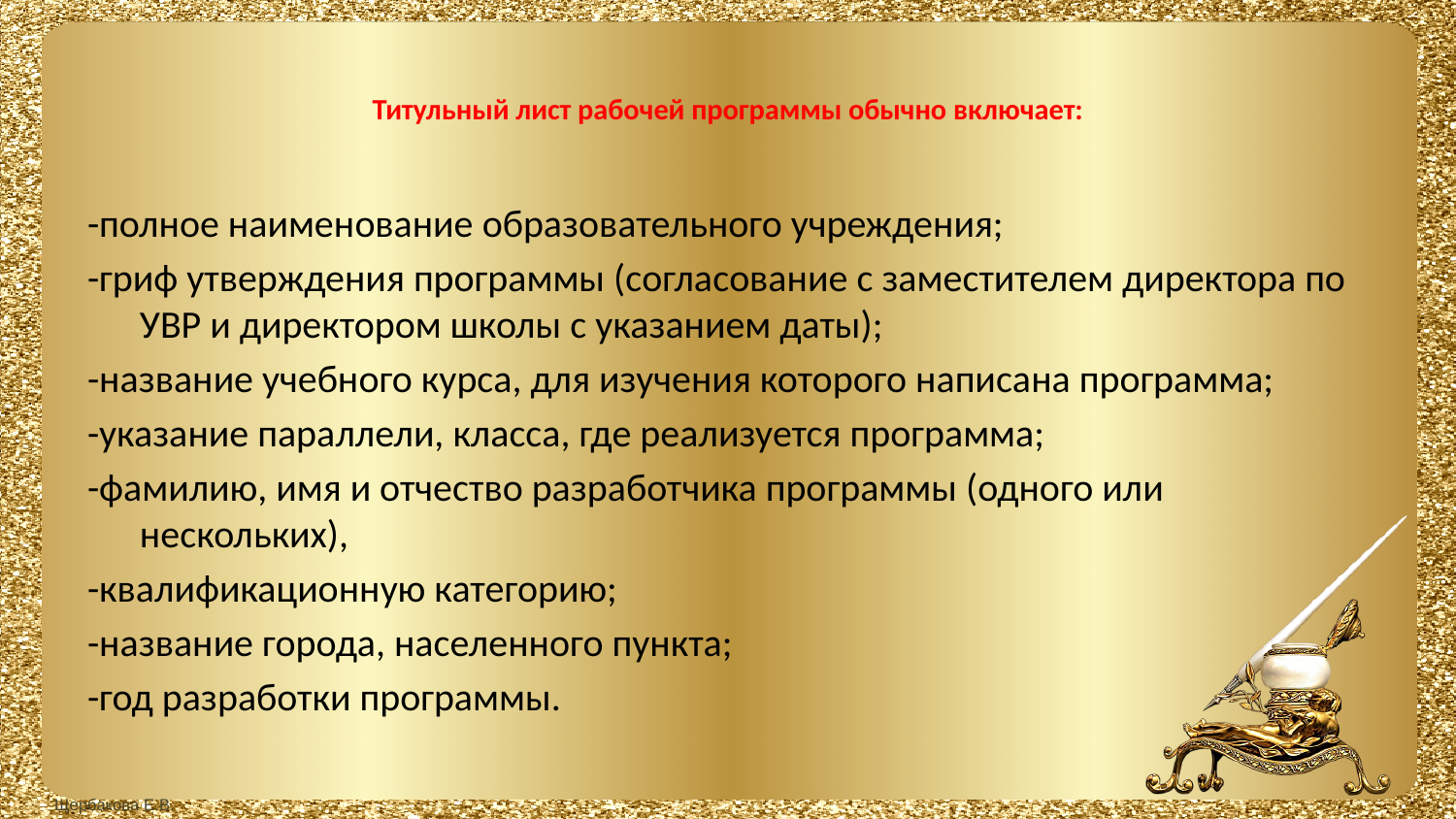

# Титульный лист рабочей программы обычно включает:
-полное наименование образовательного учреждения;
-гриф утверждения программы (согласование с заместителем директора по УВР и директором школы с указанием даты);
-название учебного курса, для изучения которого написана программа;
-указание параллели, класса, где реализуется программа;
-фамилию, имя и отчество разработчика программы (одного или нескольких),
-квалификационную категорию;
-название города, населенного пункта;
-год разработки программы.